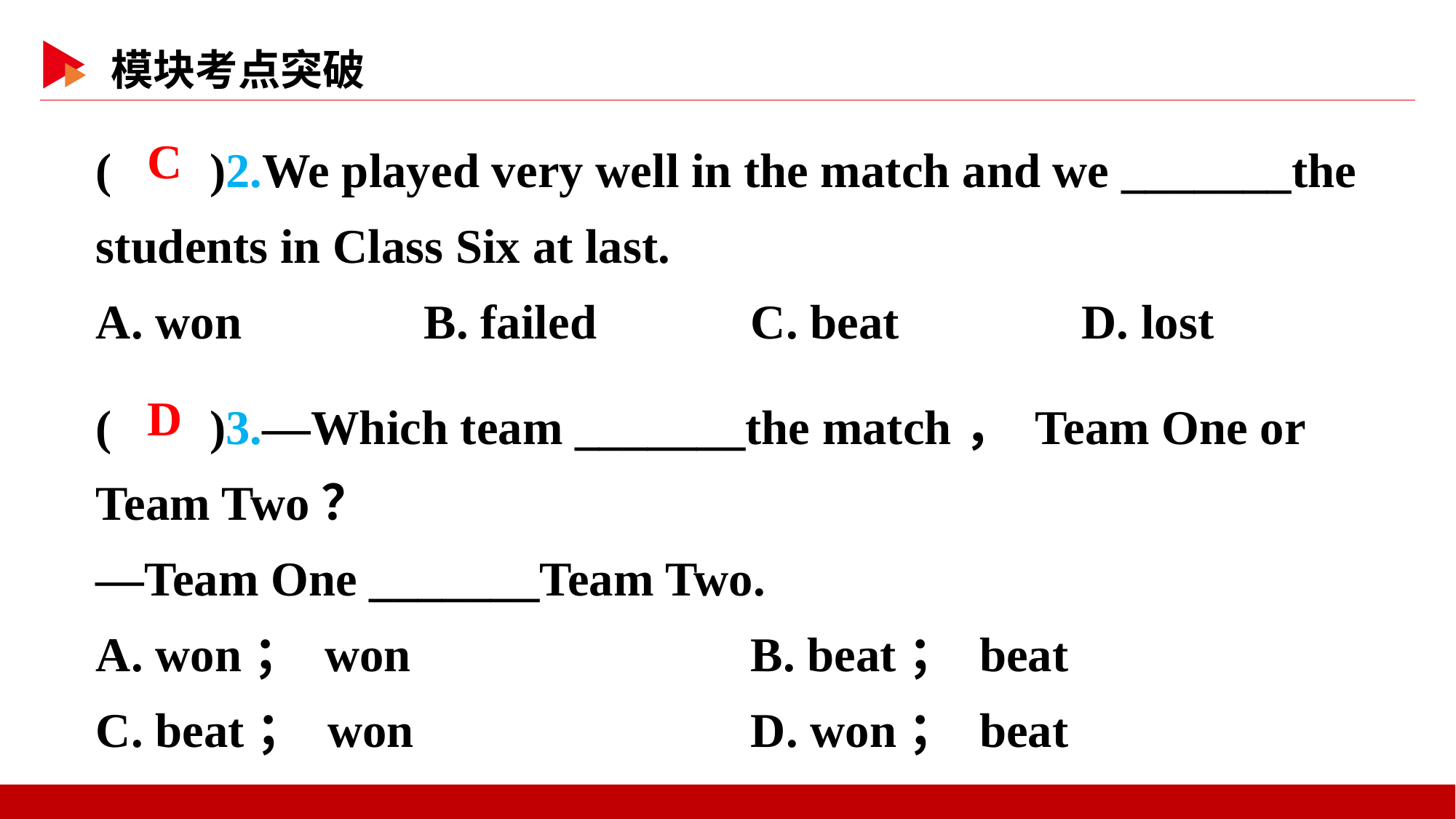

(        )2.We played very well in the match and we _______the students in Class Six at last.
A. won               B. failed		C. beat               D. lost
   C
(        )3.—Which team _______the match， Team One or Team Two？
—Team One _______Team Two.
A. won； won                		B. beat； beat
C. beat； won                		D. won； beat
   D